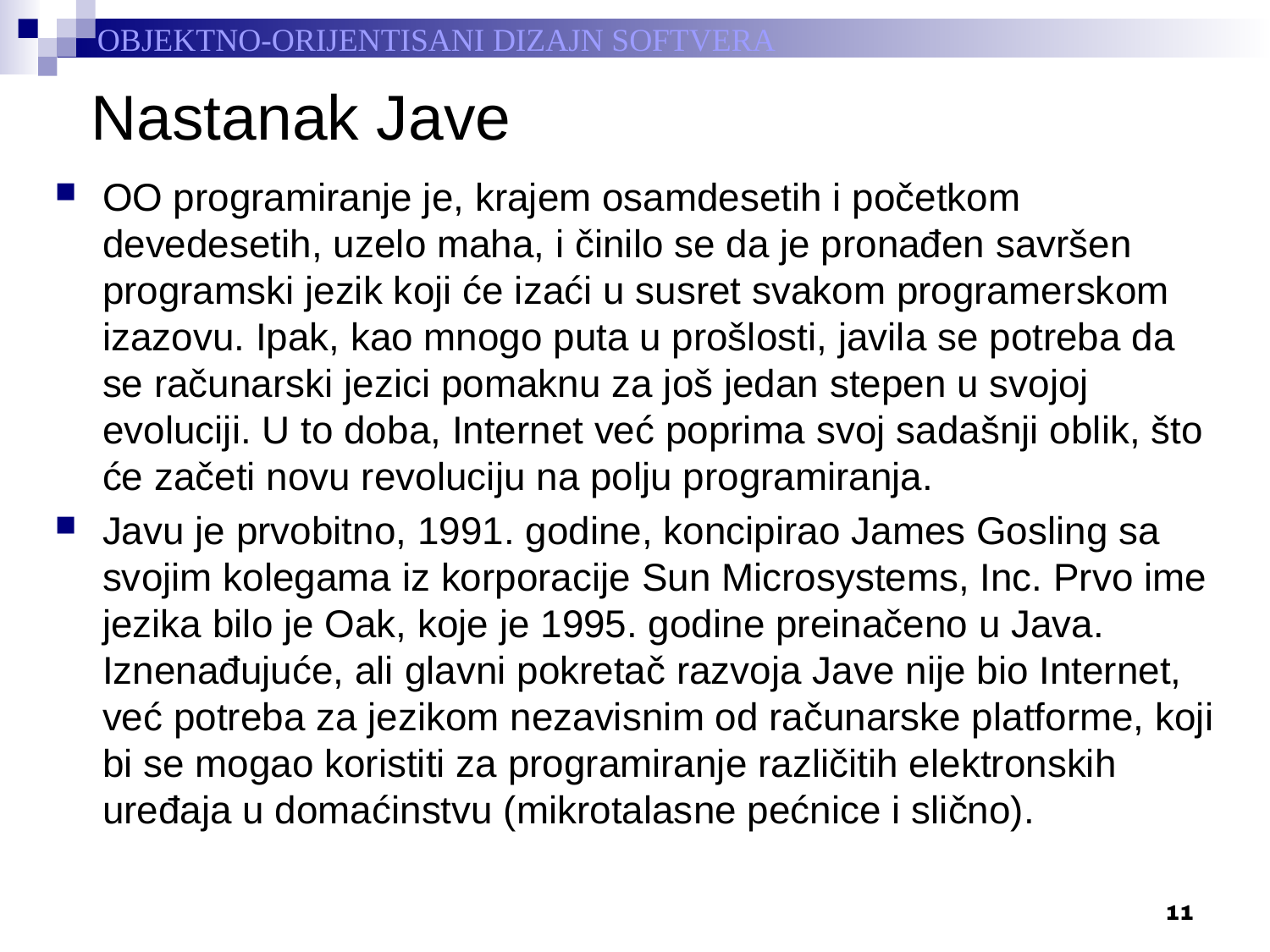

# Nastanak Jave
OO programiranje je, krajem osamdesetih i početkom devedesetih, uzelo maha, i činilo se da je pronađen savršen programski jezik koji će izaći u susret svakom programerskom izazovu. Ipak, kao mnogo puta u prošlosti, javila se potreba da se računarski jezici pomaknu za još jedan stepen u svojoj evoluciji. U to doba, Internet već poprima svoj sadašnji oblik, što će začeti novu revoluciju na polju programiranja.
Javu je prvobitno, 1991. godine, koncipirao James Gosling sa svojim kolegama iz korporacije Sun Microsystems, Inc. Prvo ime jezika bilo je Oak, koje je 1995. godine preinačeno u Java. Iznenađujuće, ali glavni pokretač razvoja Jave nije bio Internet, već potreba za jezikom nezavisnim od računarske platforme, koji bi se mogao koristiti za programiranje različitih elektronskih uređaja u domaćinstvu (mikrotalasne pećnice i slično).
11